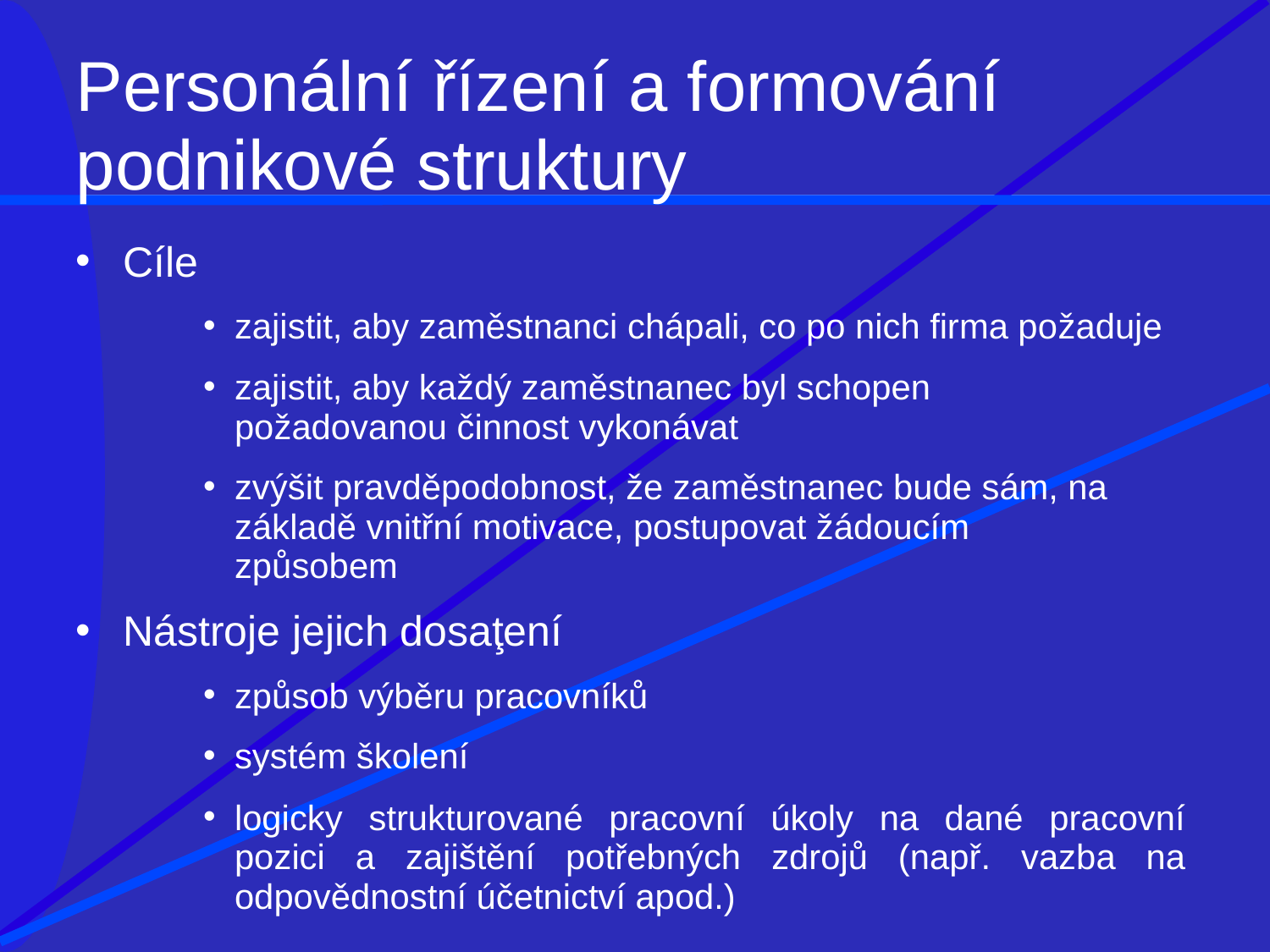

# Personální řízení a formování podnikové struktury
Cíle
zajistit, aby zaměstnanci chápali, co po nich firma požaduje
zajistit, aby každý zaměstnanec byl schopen požadovanou činnost vykonávat
zvýšit pravděpodobnost, že zaměstnanec bude sám, na základě vnitřní motivace, postupovat žádoucím způsobem
Nástroje jejich dosaţení
způsob výběru pracovníků
systém školení
logicky strukturované pracovní úkoly na dané pracovní pozici a zajištění potřebných zdrojů (např. vazba na odpovědnostní účetnictví apod.)